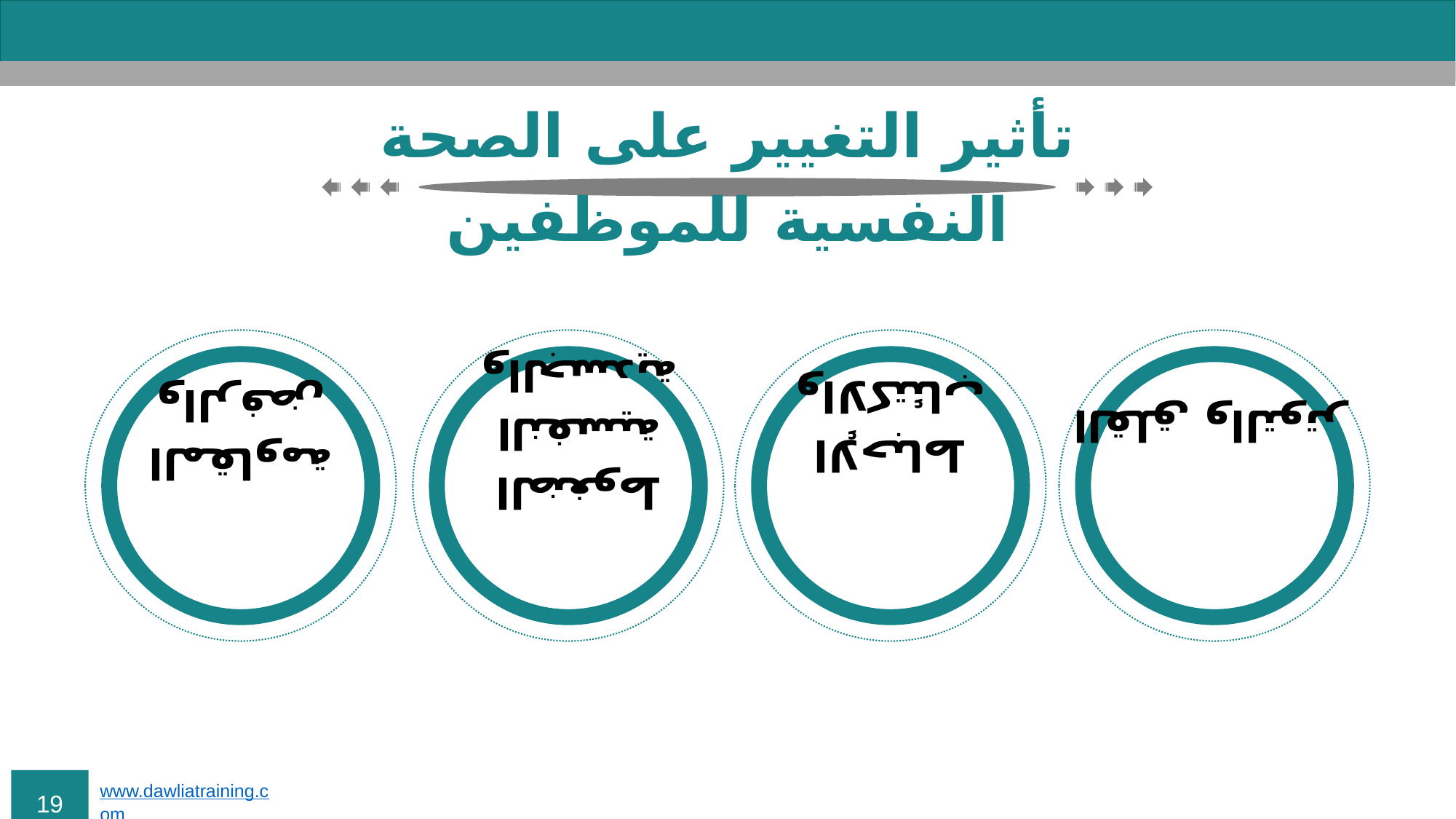

تأثير التغيير على الصحة النفسية للموظفين

المقاومة والرفض

الضغوط النفسية والجسدية

الإحباط والاكتئاب

القلق والتوتر
www.dawliatraining.com